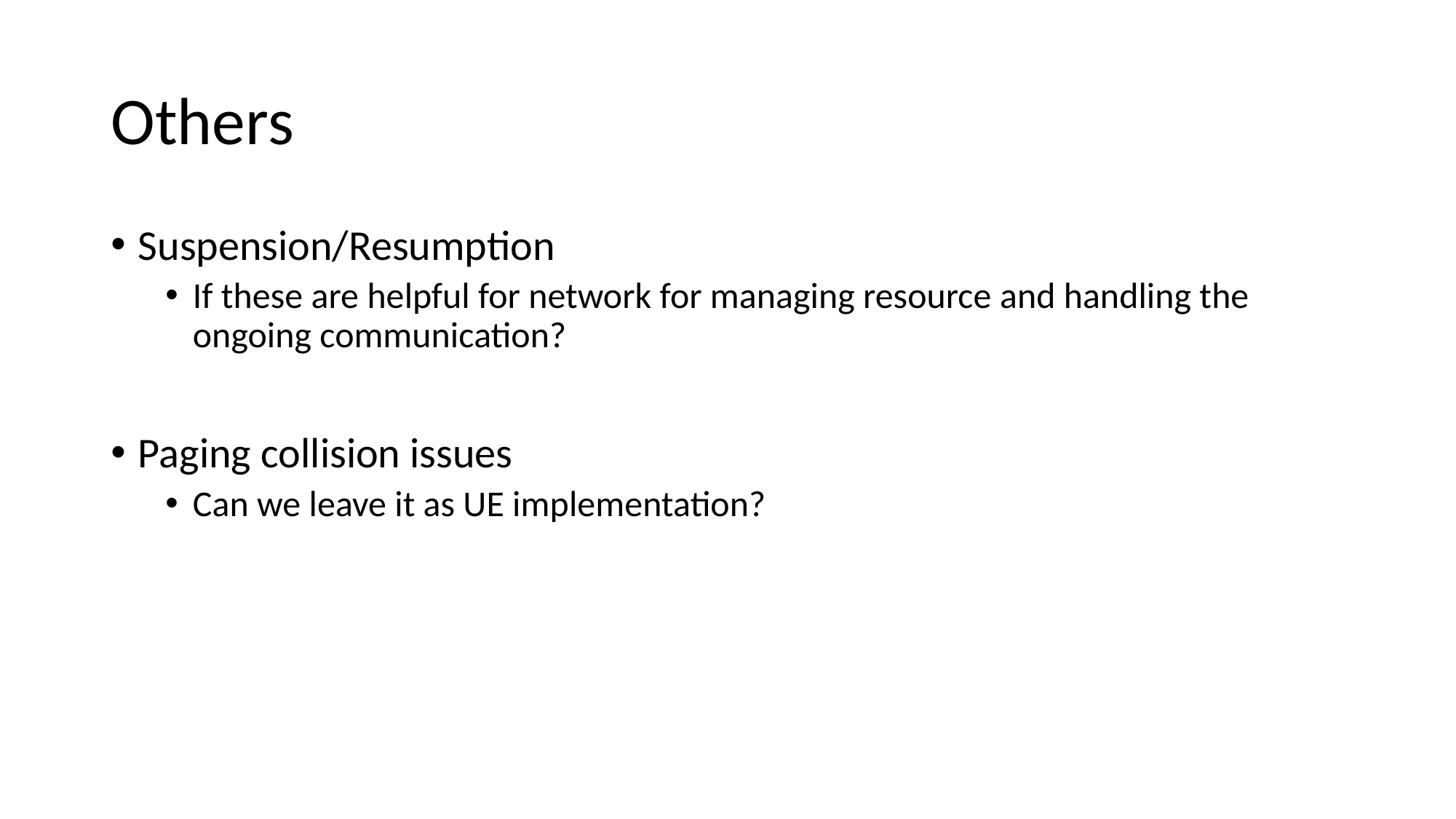

# Others
Suspension/Resumption
If these are helpful for network for managing resource and handling the ongoing communication?

Paging collision issues
Can we leave it as UE implementation?